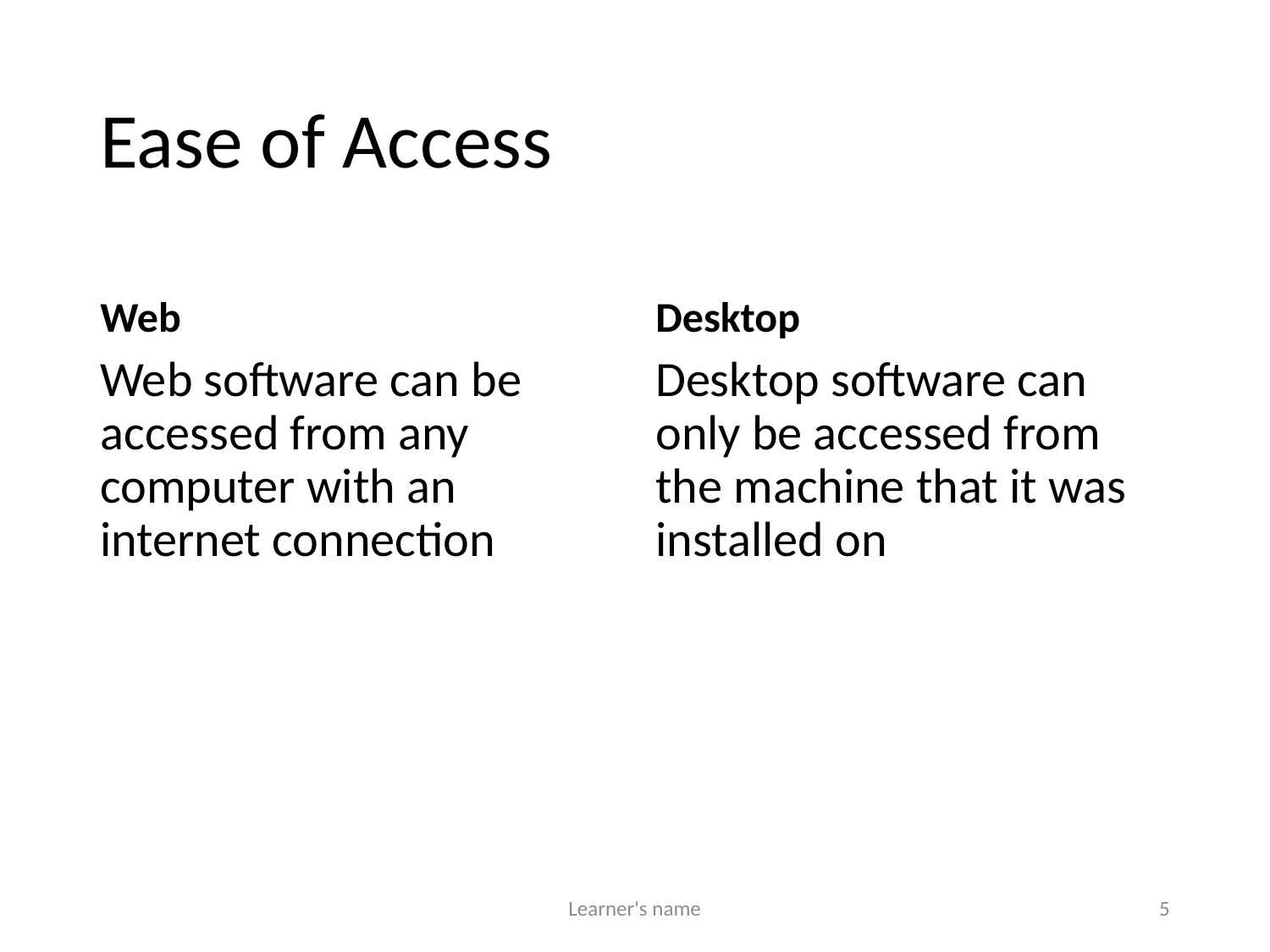

# Ease of Access
Web
Desktop
Web software can be accessed from any computer with an internet connection
Desktop software can only be accessed from the machine that it was installed on
Learner's name
5